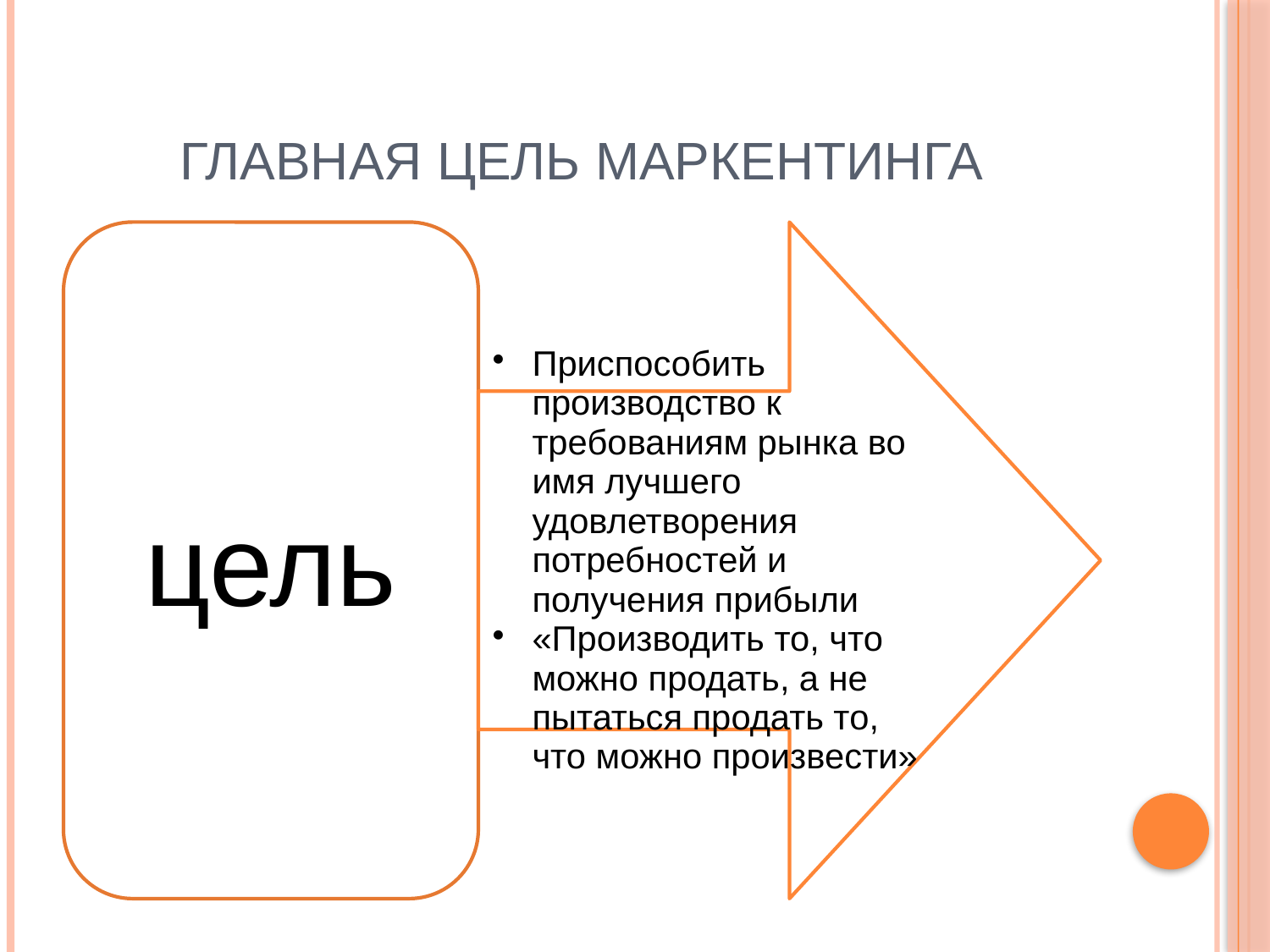

# Главная цель маркентинга
цель
Приспособить производство к требованиям рынка во имя лучшего удовлетворения потребностей и получения прибыли
«Производить то, что можно продать, а не пытаться продать то, что можно произвести»